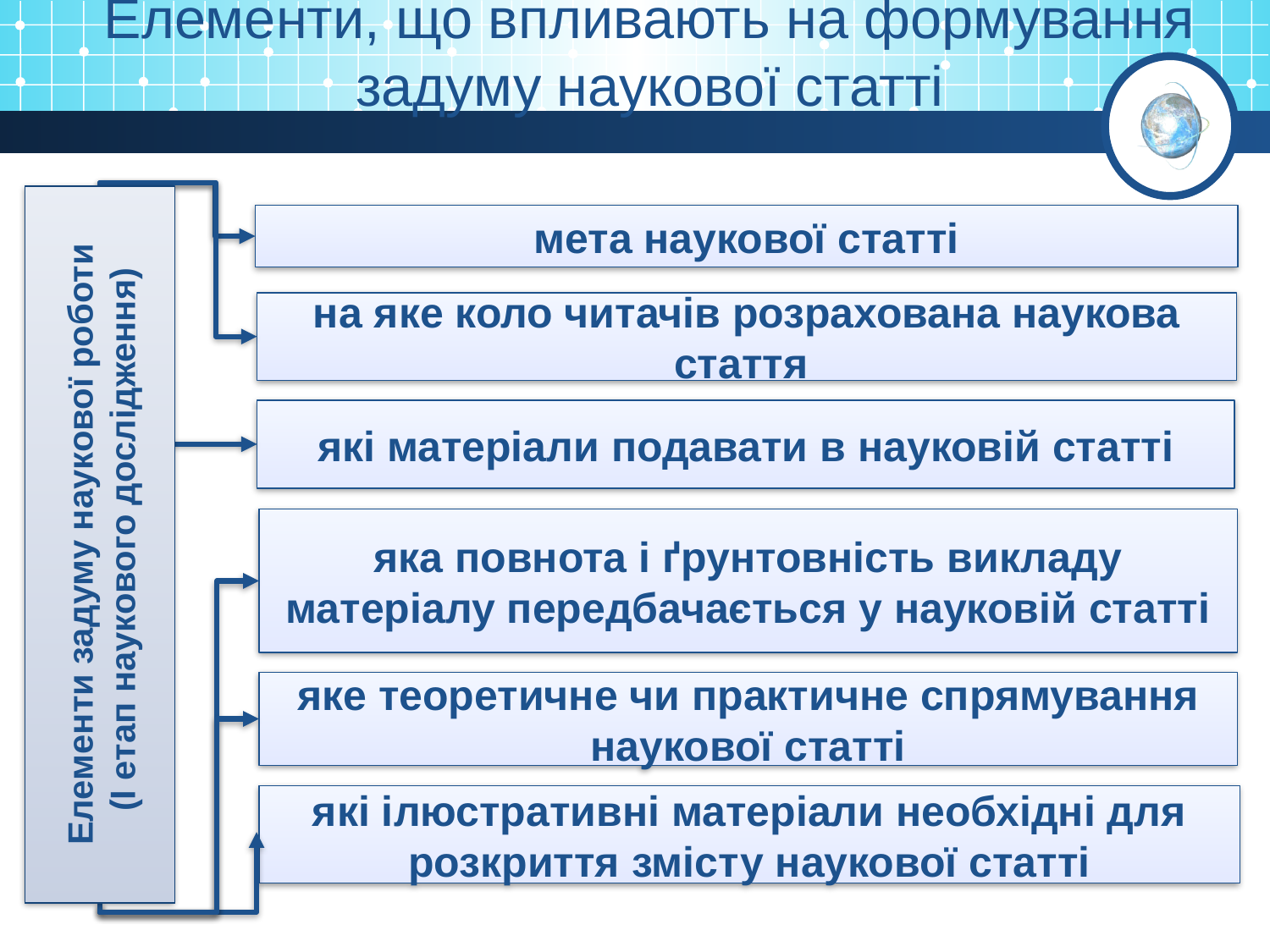

Елементи, що впливають на формування задуму наукової статті
Елементи задуму наукової роботи
 (І етап наукового дослідження)
мета наукової статті
на яке коло читачів розрахована наукова стаття
які матеріали подавати в науковій статті
яка повнота і ґрунтовність викладу матеріалу передбачається у науковій статті
яке теоретичне чи практичне спрямування наукової статті
які ілюстративні матеріали необхідні для розкриття змісту наукової статті